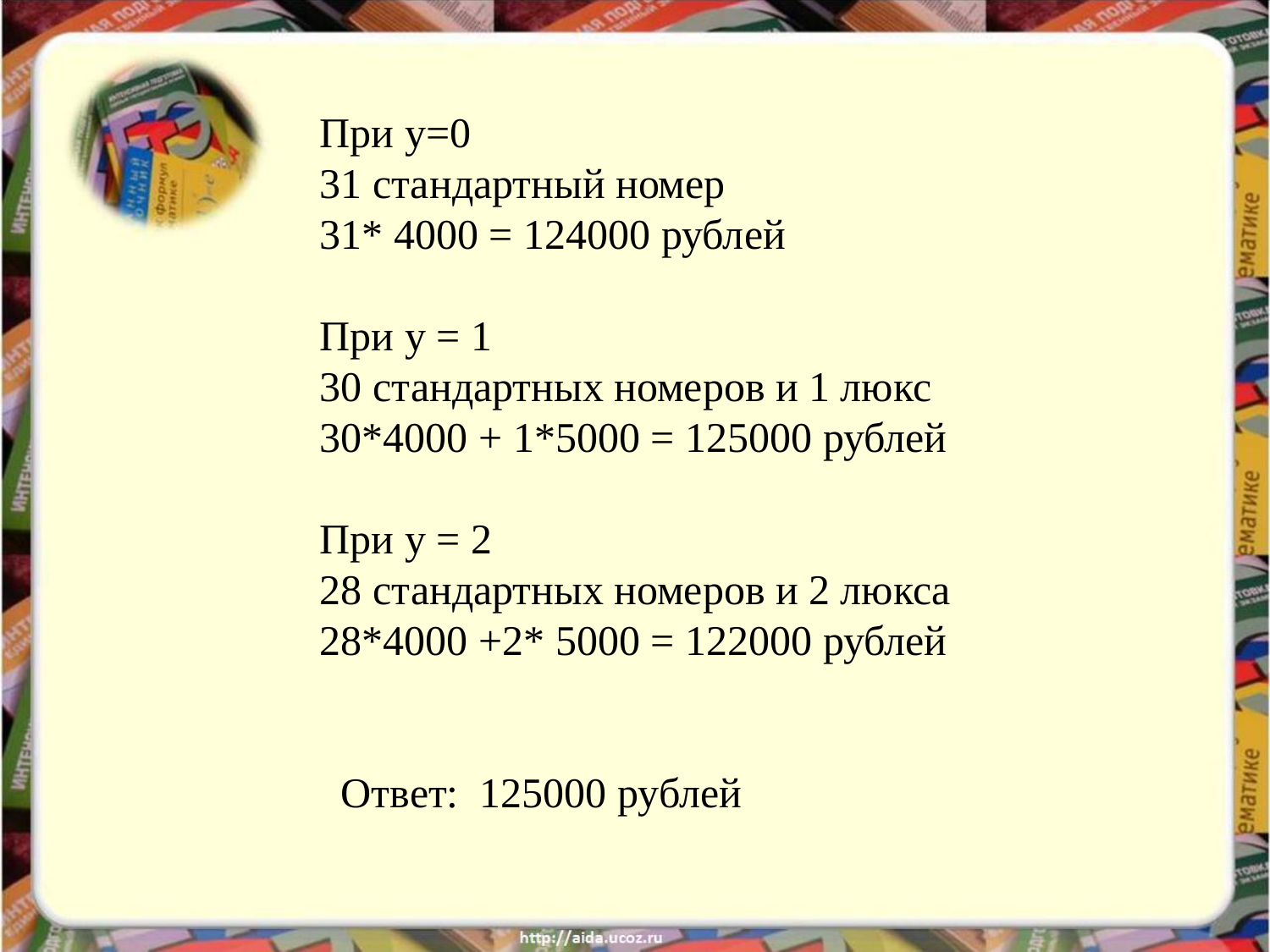

При у=0
31 стандартный номер
31* 4000 = 124000 рублей

При y = 1
30 стандартных номеров и 1 люкс
30*4000 + 1*5000 = 125000 рублей

При y = 2
28 стандартных номеров и 2 люкса
28*4000 +2* 5000 = 122000 рублей

  Ответ:  125000 рублей